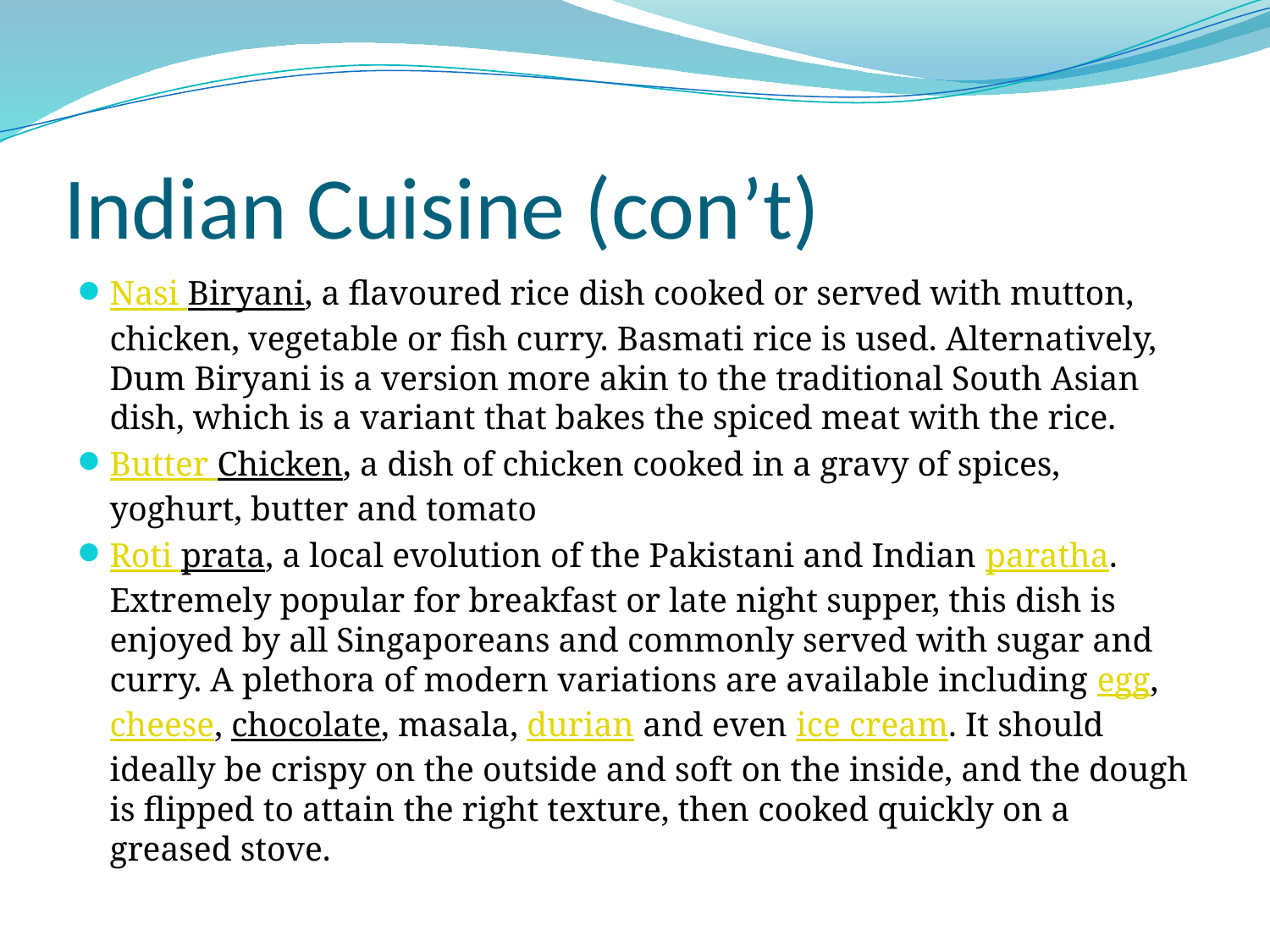

# Indian Cuisine (con’t)
Nasi Biryani, a flavoured rice dish cooked or served with mutton, chicken, vegetable or fish curry. Basmati rice is used. Alternatively, Dum Biryani is a version more akin to the traditional South Asian dish, which is a variant that bakes the spiced meat with the rice.
Butter Chicken, a dish of chicken cooked in a gravy of spices, yoghurt, butter and tomato
Roti prata, a local evolution of the Pakistani and Indian paratha. Extremely popular for breakfast or late night supper, this dish is enjoyed by all Singaporeans and commonly served with sugar and curry. A plethora of modern variations are available including egg, cheese, chocolate, masala, durian and even ice cream. It should ideally be crispy on the outside and soft on the inside, and the dough is flipped to attain the right texture, then cooked quickly on a greased stove.